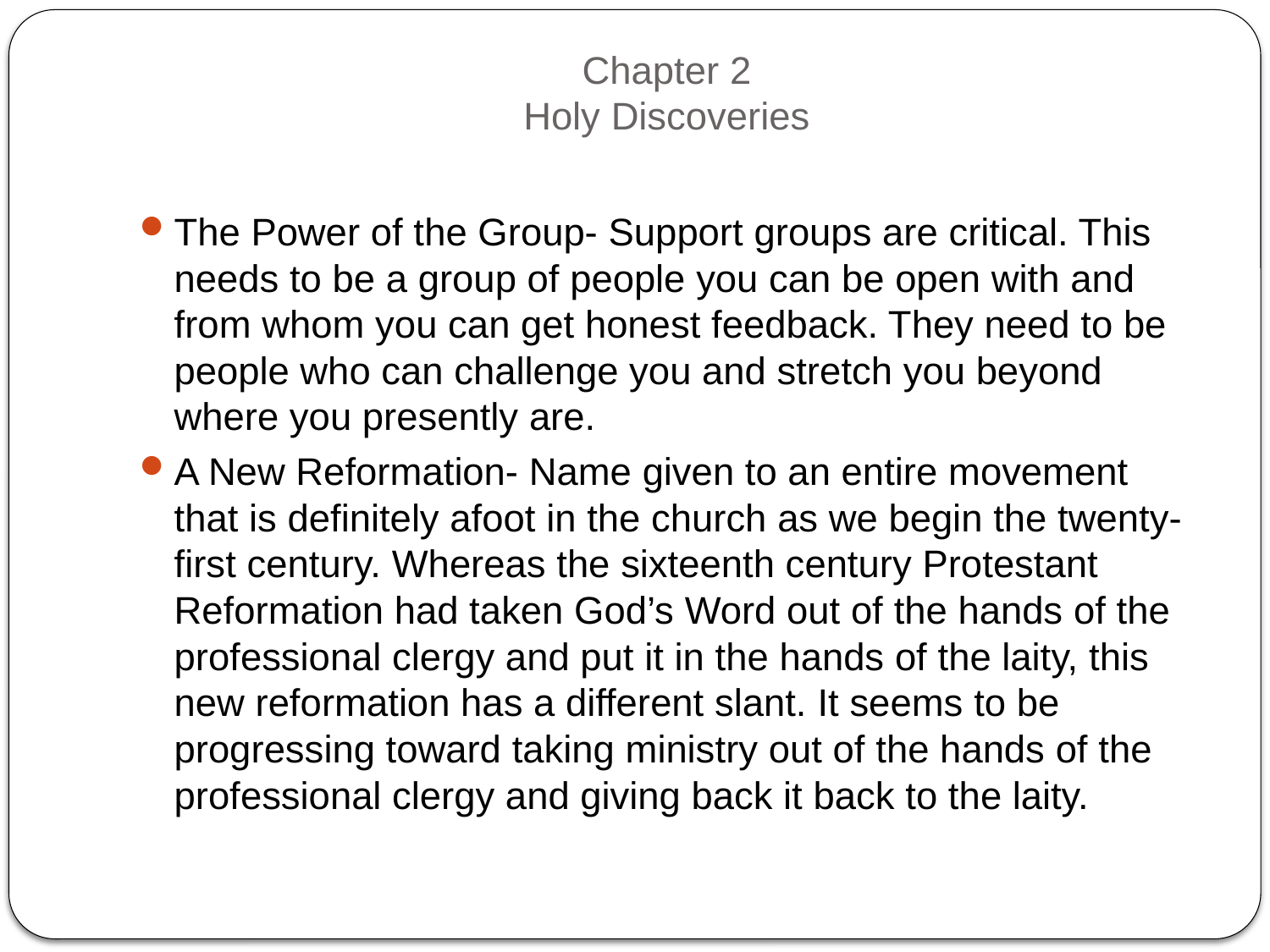

# Chapter 2 Holy Discoveries
The Power of the Group- Support groups are critical. This needs to be a group of people you can be open with and from whom you can get honest feedback. They need to be people who can challenge you and stretch you beyond where you presently are.
A New Reformation- Name given to an entire movement that is definitely afoot in the church as we begin the twenty-first century. Whereas the sixteenth century Protestant Reformation had taken God’s Word out of the hands of the professional clergy and put it in the hands of the laity, this new reformation has a different slant. It seems to be progressing toward taking ministry out of the hands of the professional clergy and giving back it back to the laity.